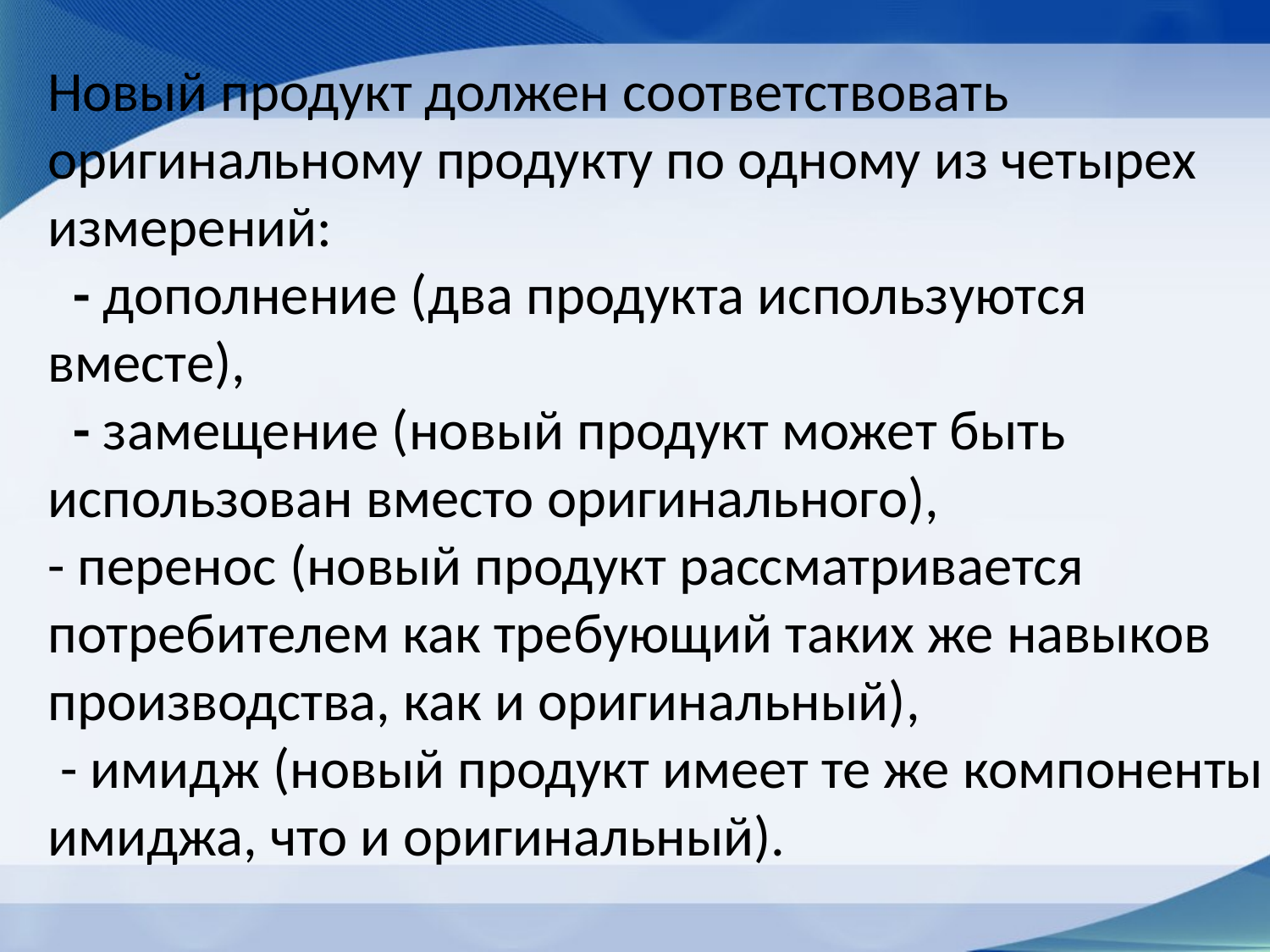

# Новый продукт должен соответствовать оригинальному продукту по одному из четырех измерений:   - дополнение (два продукта используются вместе),   - замещение (новый продукт может быть использован вместо оригинального), - перенос (новый продукт рассматривается потребителем как требующий таких же навыков производства, как и оригинальный), - имидж (новый продукт имеет те же компоненты имиджа, что и оригинальный).